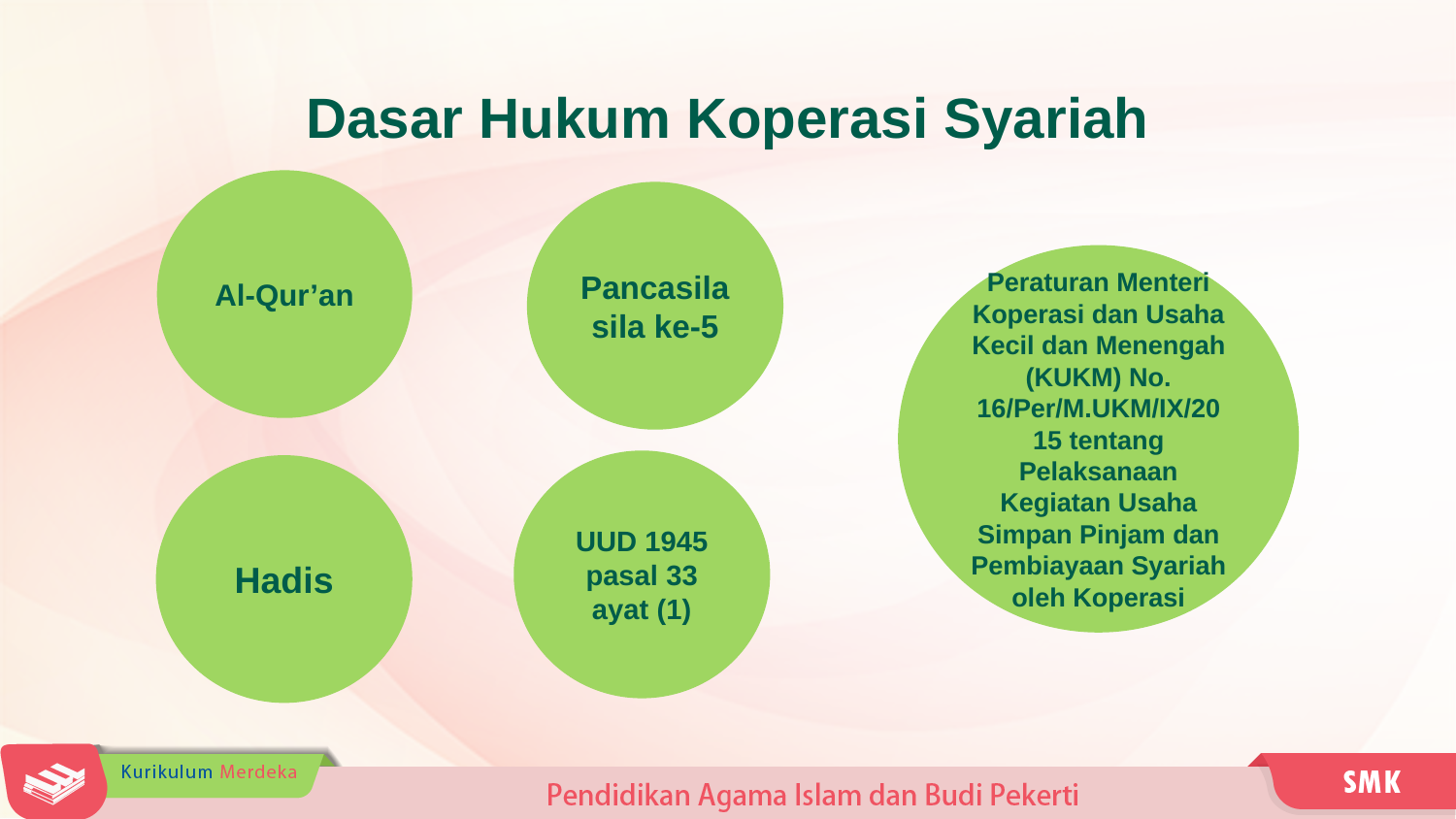

Dasar Hukum Koperasi Syariah
Al-Qur’an
Pancasila sila ke-5
Peraturan Menteri Koperasi dan Usaha Kecil dan Menengah (KUKM) No. 16/Per/M.UKM/IX/2015 tentang Pelaksanaan Kegiatan Usaha Simpan Pinjam dan Pembiayaan Syariah oleh Koperasi
UUD 1945 pasal 33 ayat (1)
Hadis